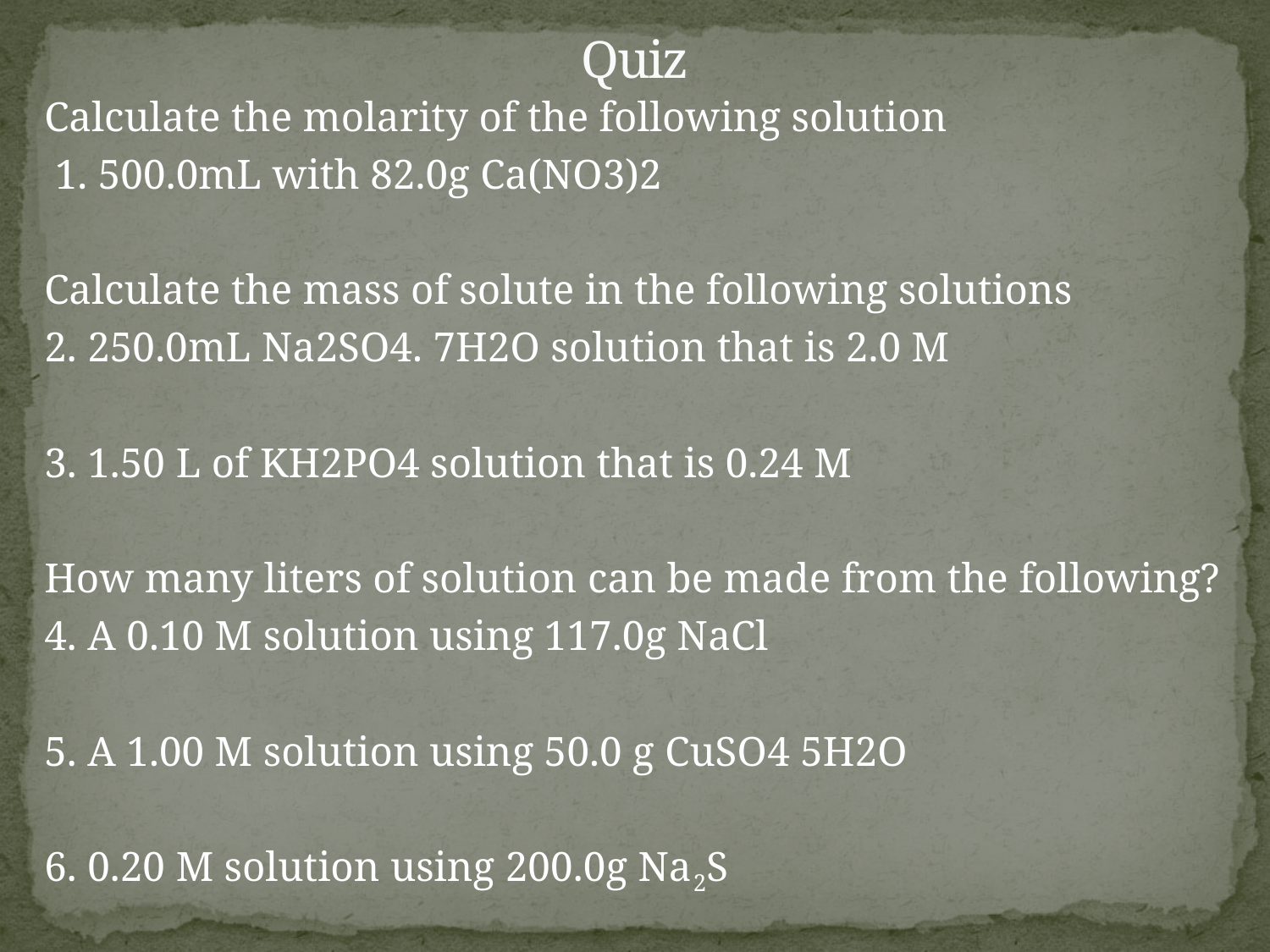

# Quiz
Calculate the molarity of the following solution
 1. 500.0mL with 82.0g Ca(NO3)2

Calculate the mass of solute in the following solutions
2. 250.0mL Na2SO4. 7H2O solution that is 2.0 M

3. 1.50 L of KH2PO4 solution that is 0.24 M

How many liters of solution can be made from the following?
4. A 0.10 M solution using 117.0g NaCl

5. A 1.00 M solution using 50.0 g CuSO4 5H2O

6. 0.20 M solution using 200.0g Na2S